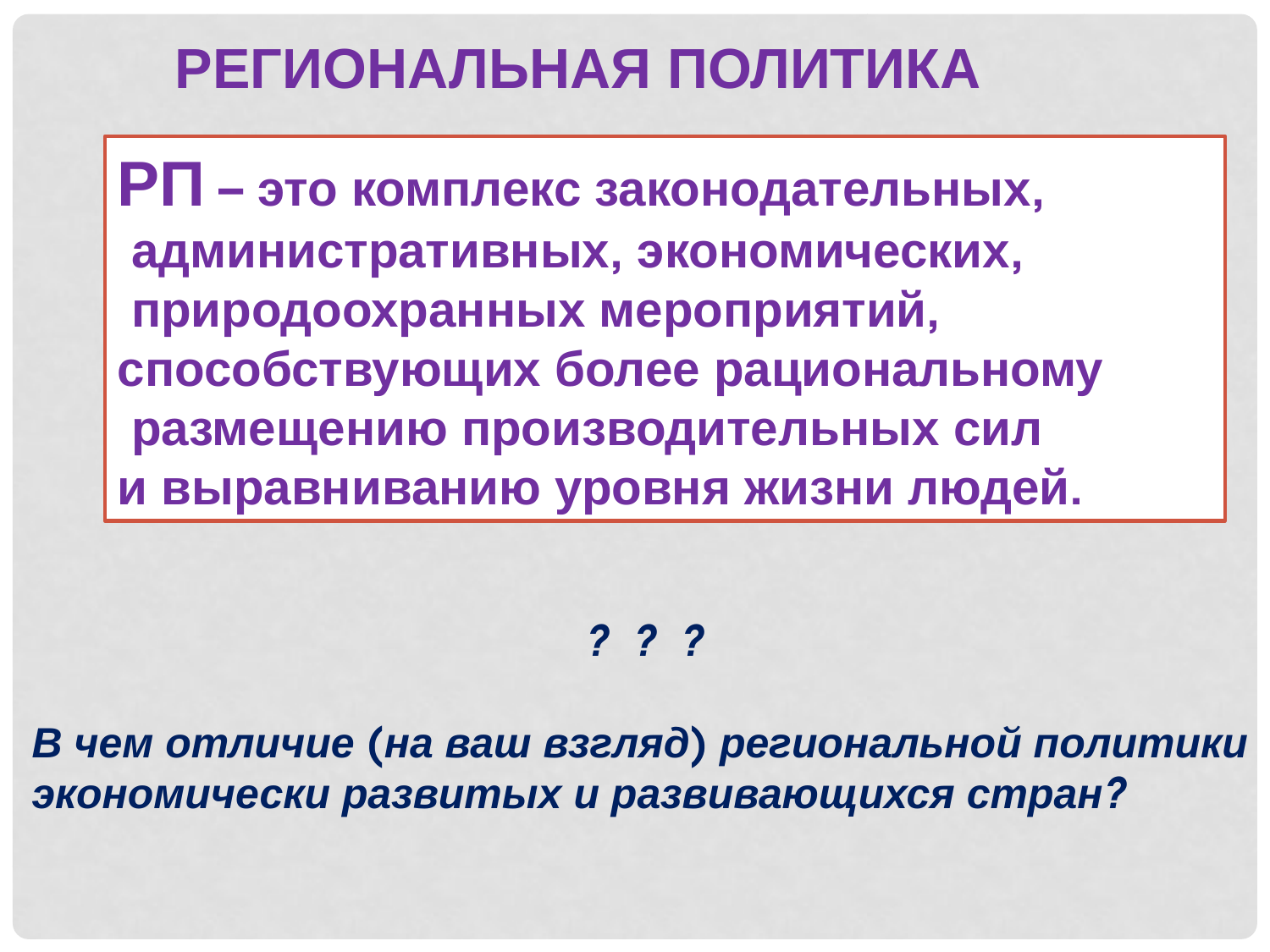

РЕГИОНАЛЬНАЯ ПОЛИТИКА
РП – это комплекс законодательных,
 административных, экономических,
 природоохранных мероприятий,
способствующих более рациональному
 размещению производительных сил
и выравниванию уровня жизни людей.
?  ?  ?

В чем отличие (на ваш взгляд) региональной политики
экономически развитых и развивающихся стран?